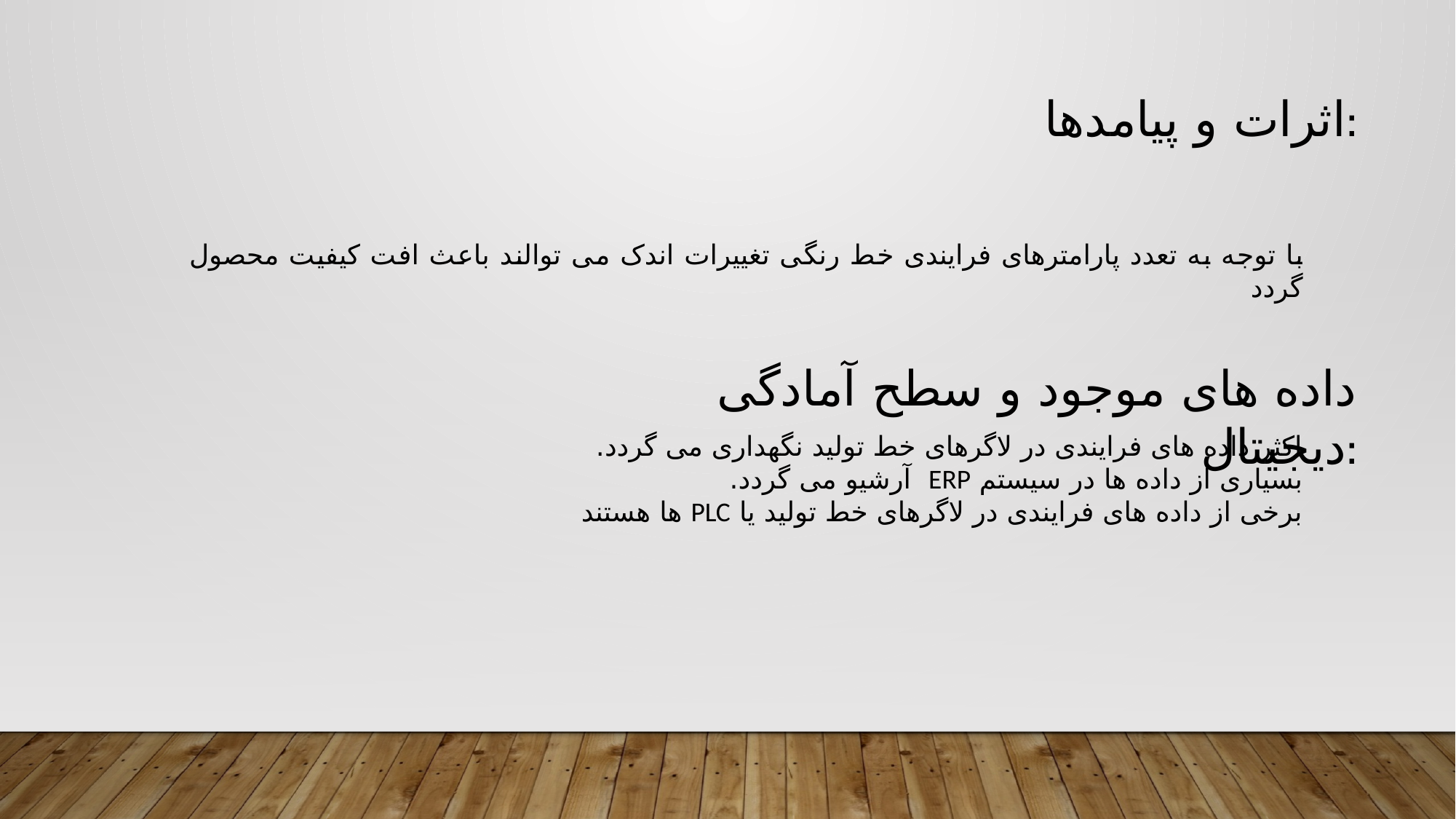

اثرات و پیامدها:
با توجه به تعدد پارامترهای فرایندی خط رنگی تغییرات اندک می توالند باعث افت کیفیت محصول گردد
داده های موجود و سطح آمادگی دیجیتال:
اکثر داده های فرایندی در لاگرهای خط تولید نگهداری می گردد.
بسیاری از داده ها در سیستم ERP  آرشیو می گردد.
برخی از داده های فرایندی در لاگرهای خط تولید یا PLC ها هستند